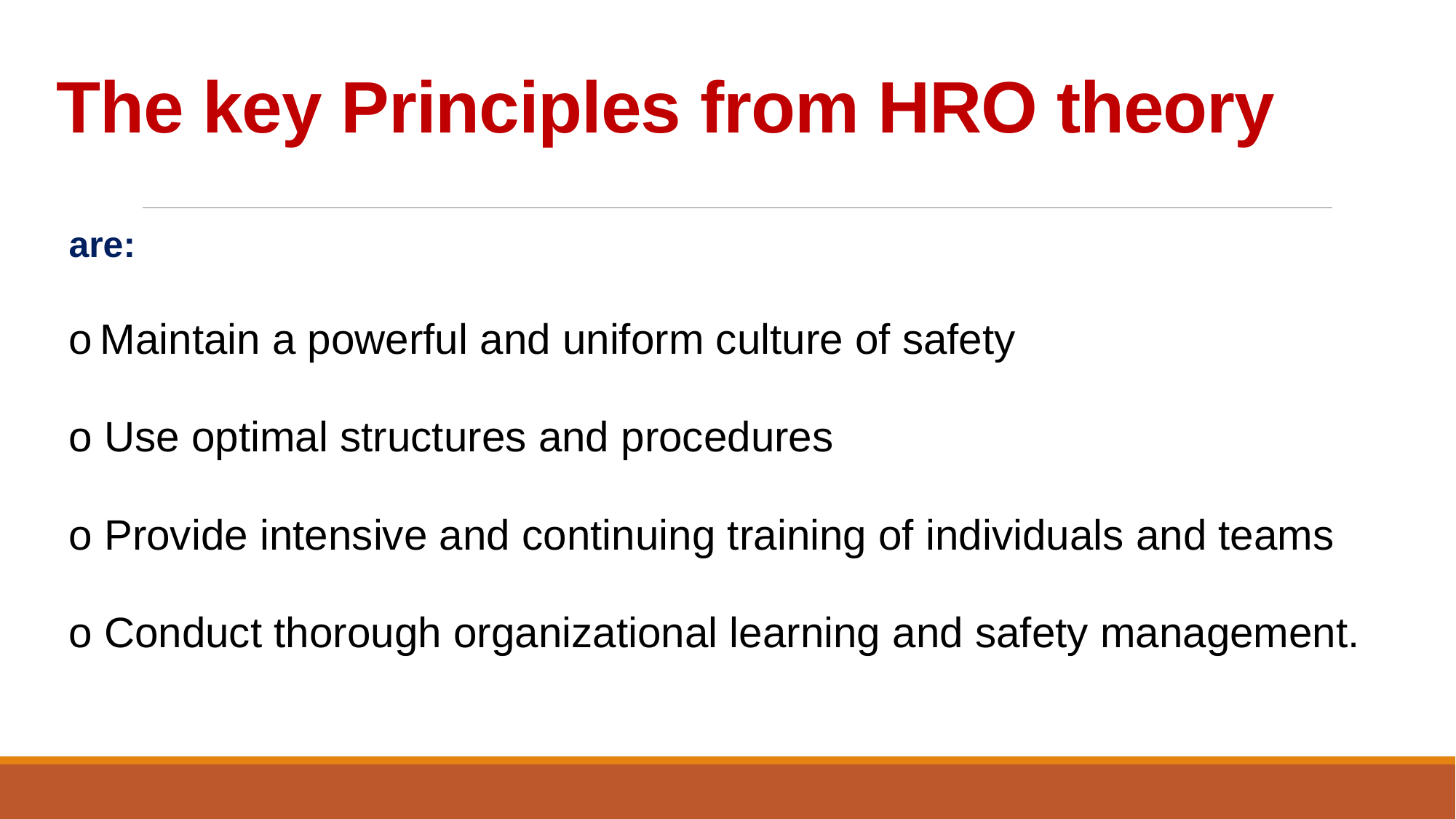

# The key Principles from HRO theory
are:
o Maintain a powerful and uniform culture of safety
o Use optimal structures and procedures
o Provide intensive and continuing training of individuals and teams
o Conduct thorough organizational learning and safety management.